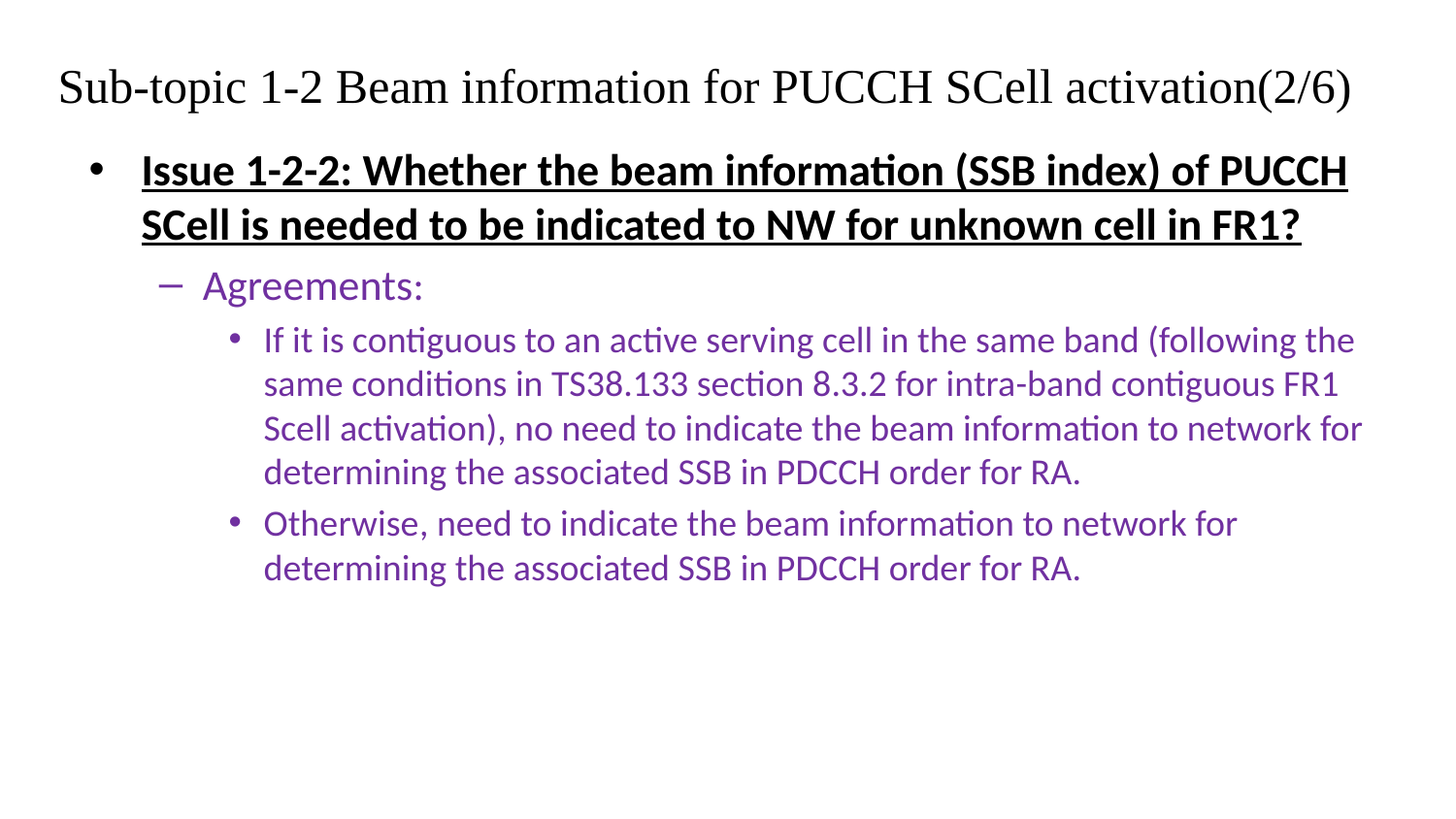

# Sub-topic 1-2 Beam information for PUCCH SCell activation(2/6)
Issue 1-2-2: Whether the beam information (SSB index) of PUCCH SCell is needed to be indicated to NW for unknown cell in FR1?
Agreements:
If it is contiguous to an active serving cell in the same band (following the same conditions in TS38.133 section 8.3.2 for intra-band contiguous FR1 Scell activation), no need to indicate the beam information to network for determining the associated SSB in PDCCH order for RA.
Otherwise, need to indicate the beam information to network for determining the associated SSB in PDCCH order for RA.